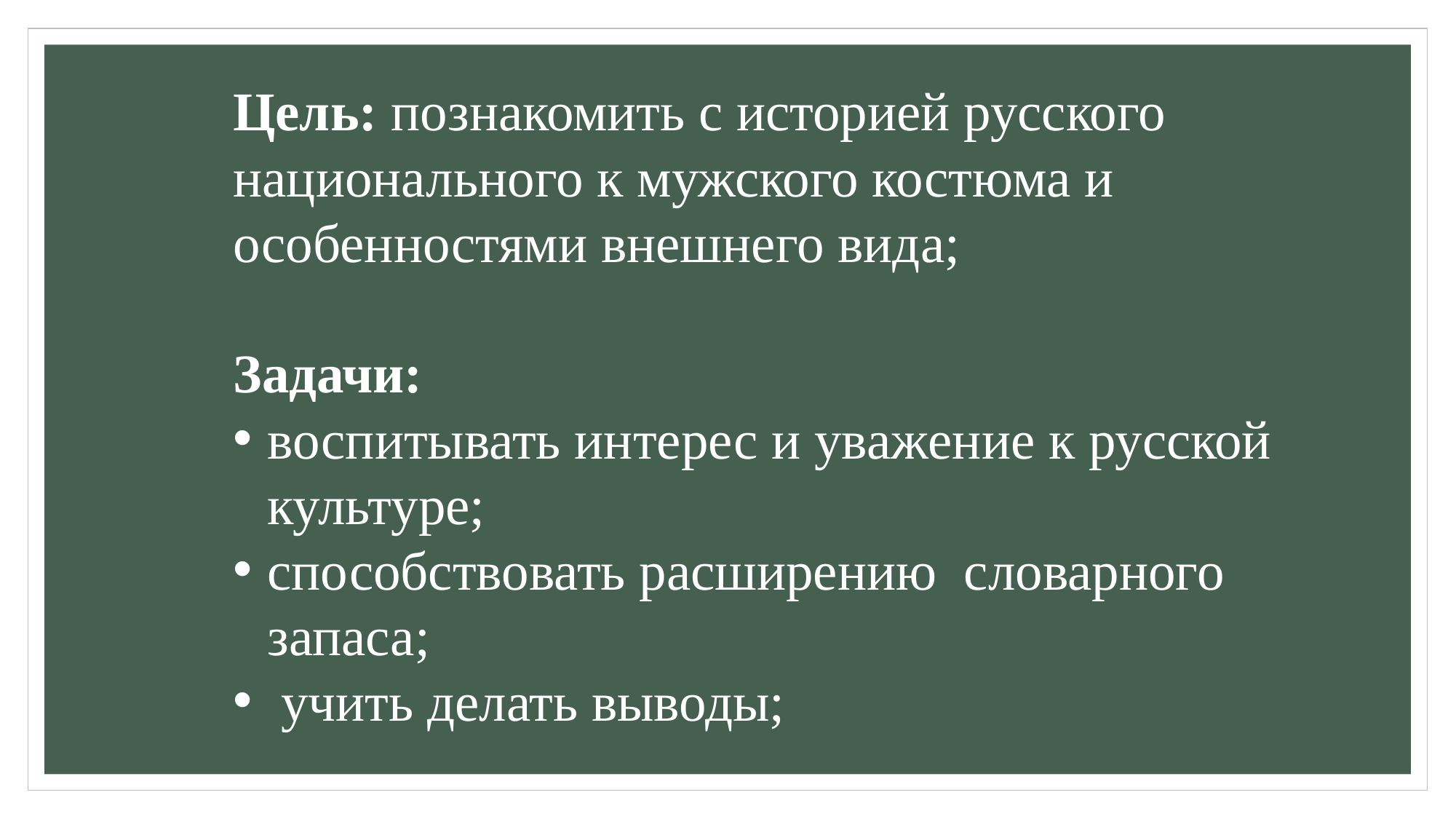

Цель: познакомить с историей русского национального к мужского костюма и особенностями внешнего вида;

Задачи:
воспитывать интерес и уважение к русской культуре;
способствовать расширению  словарного  запаса;
 учить делать выводы;